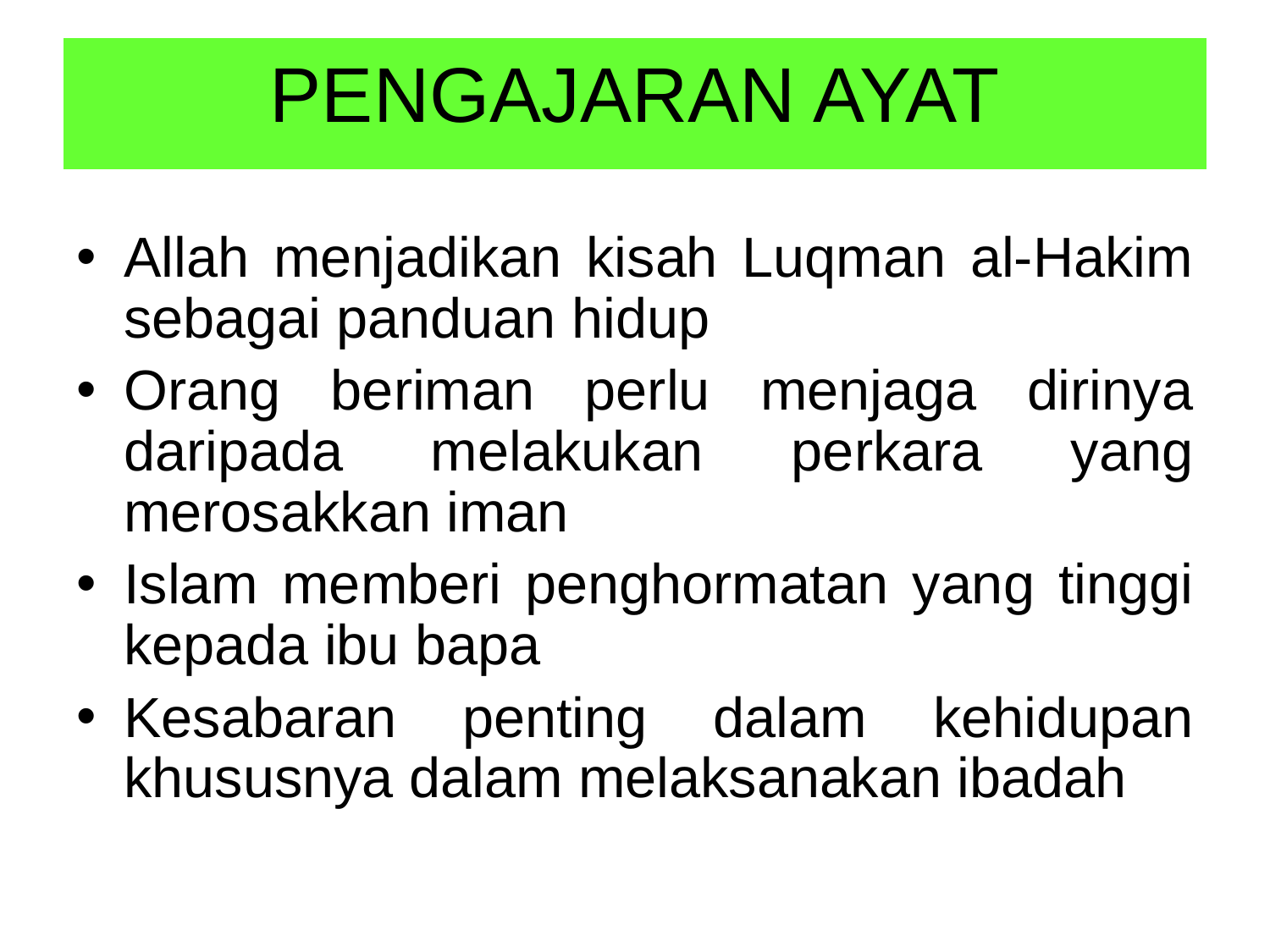

# PENGAJARAN AYAT
Allah menjadikan kisah Luqman al-Hakim sebagai panduan hidup
Orang beriman perlu menjaga dirinya daripada melakukan perkara yang merosakkan iman
Islam memberi penghormatan yang tinggi kepada ibu bapa
Kesabaran penting dalam kehidupan khususnya dalam melaksanakan ibadah